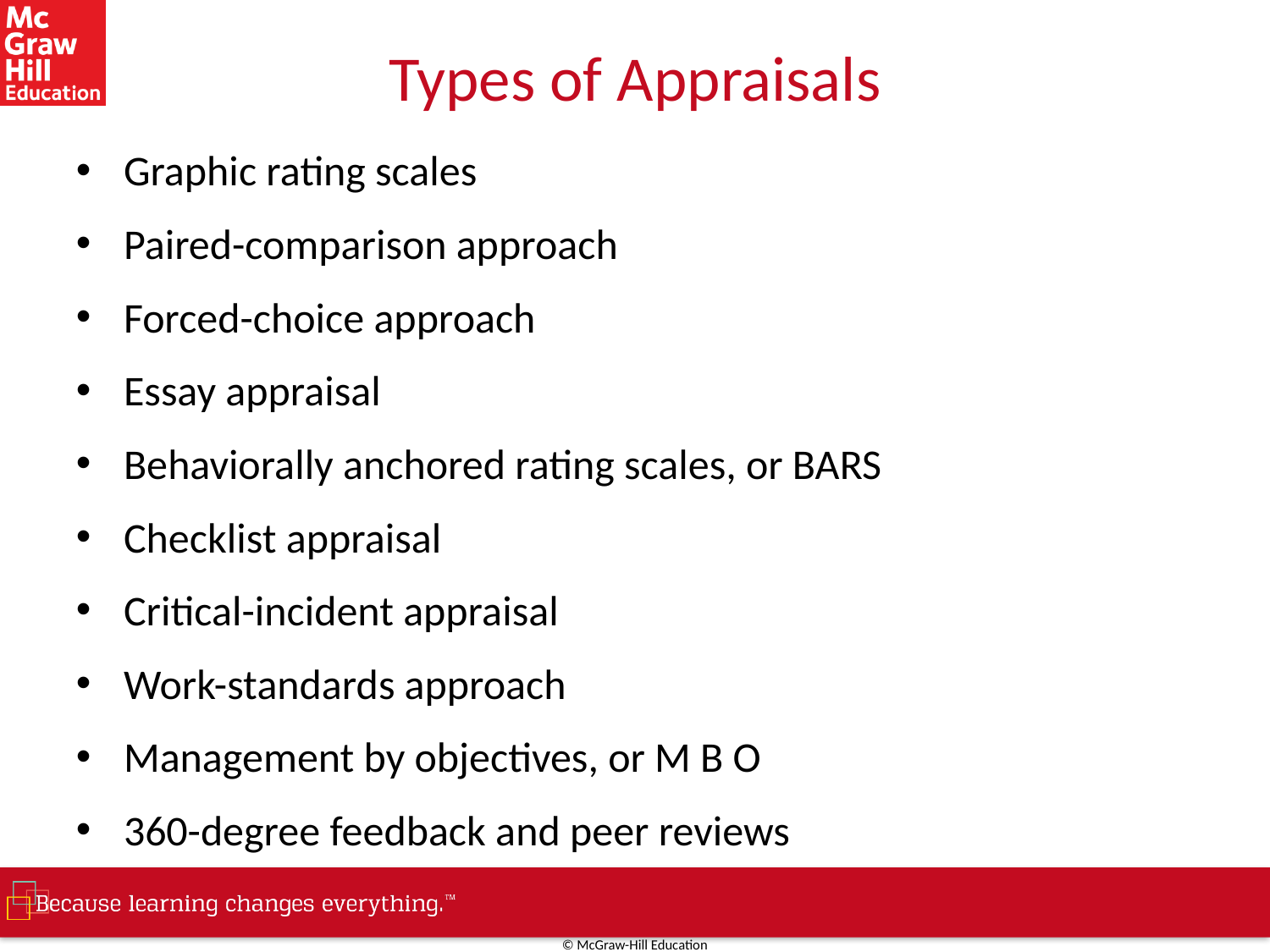

# Types of Appraisals
Graphic rating scales
Paired-comparison approach
Forced-choice approach
Essay appraisal
Behaviorally anchored rating scales, or BARS
Checklist appraisal
Critical-incident appraisal
Work-standards approach
Management by objectives, or M B O
360-degree feedback and peer reviews